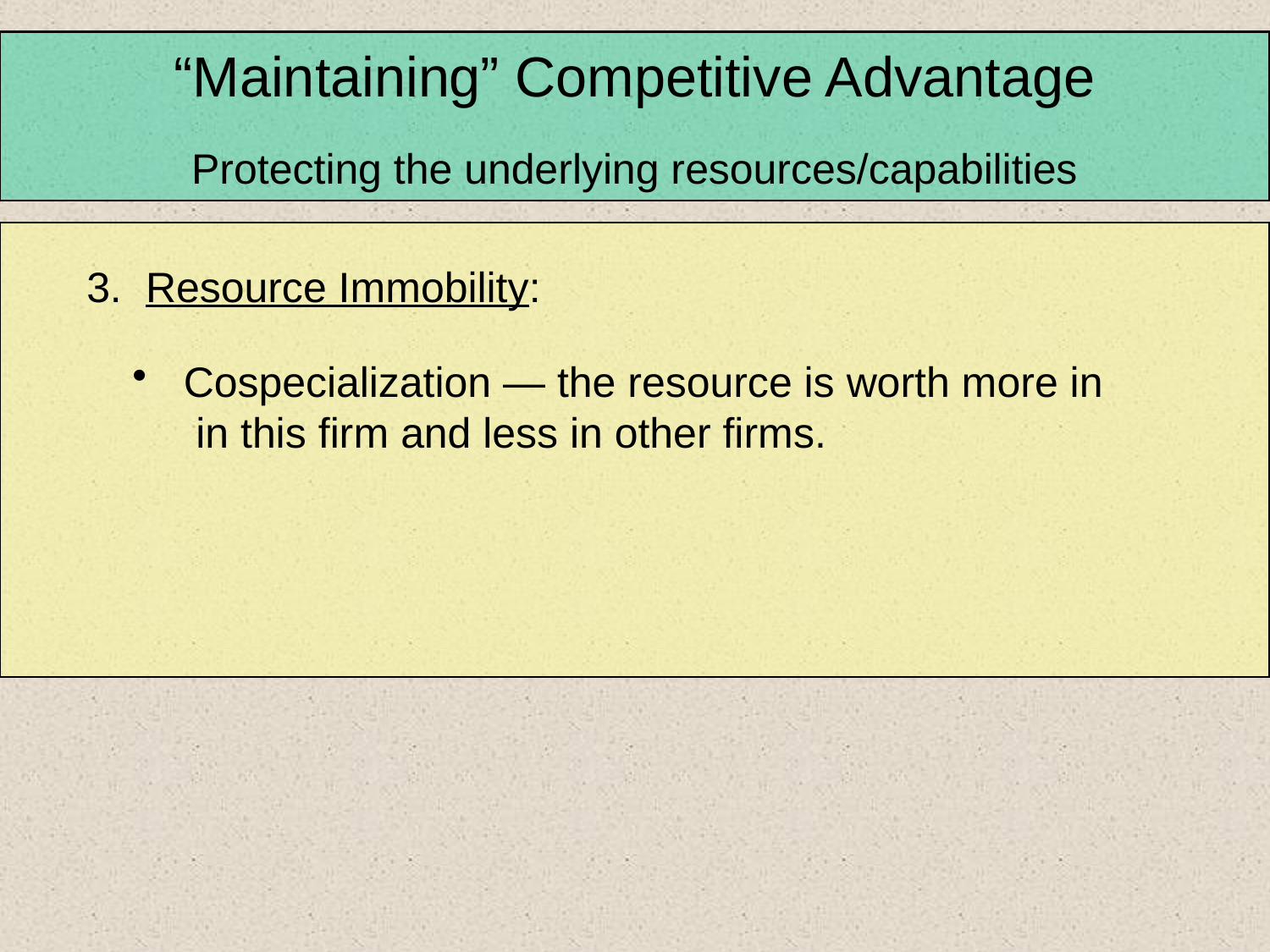

“Maintaining” Competitive Advantage

Protecting the underlying resources/capabilities

 3.  Resource Immobility:
  Cospecialization — the resource is worth more in
in this firm and less in other firms.